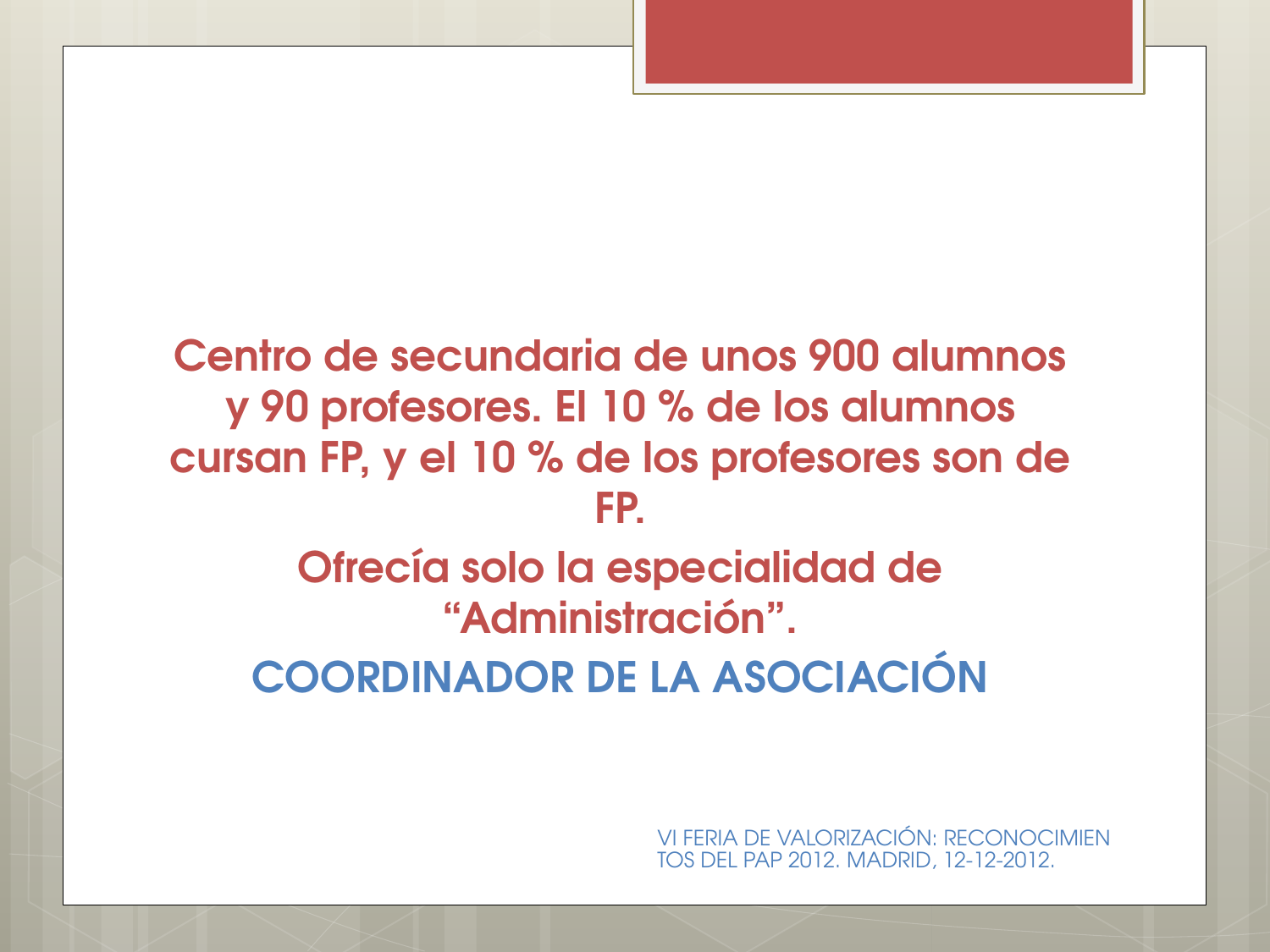

#
Centro de secundaria de unos 900 alumnos y 90 profesores. El 10 % de los alumnos cursan FP, y el 10 % de los profesores son de FP.
Ofrecía solo la especialidad de “Administración”.
COORDINADOR DE LA ASOCIACIÓN

VI FERIA DE VALORIZACIÓN: RECONOCIMIENTOS DEL PAP 2012. MADRID, 12-12-2012.